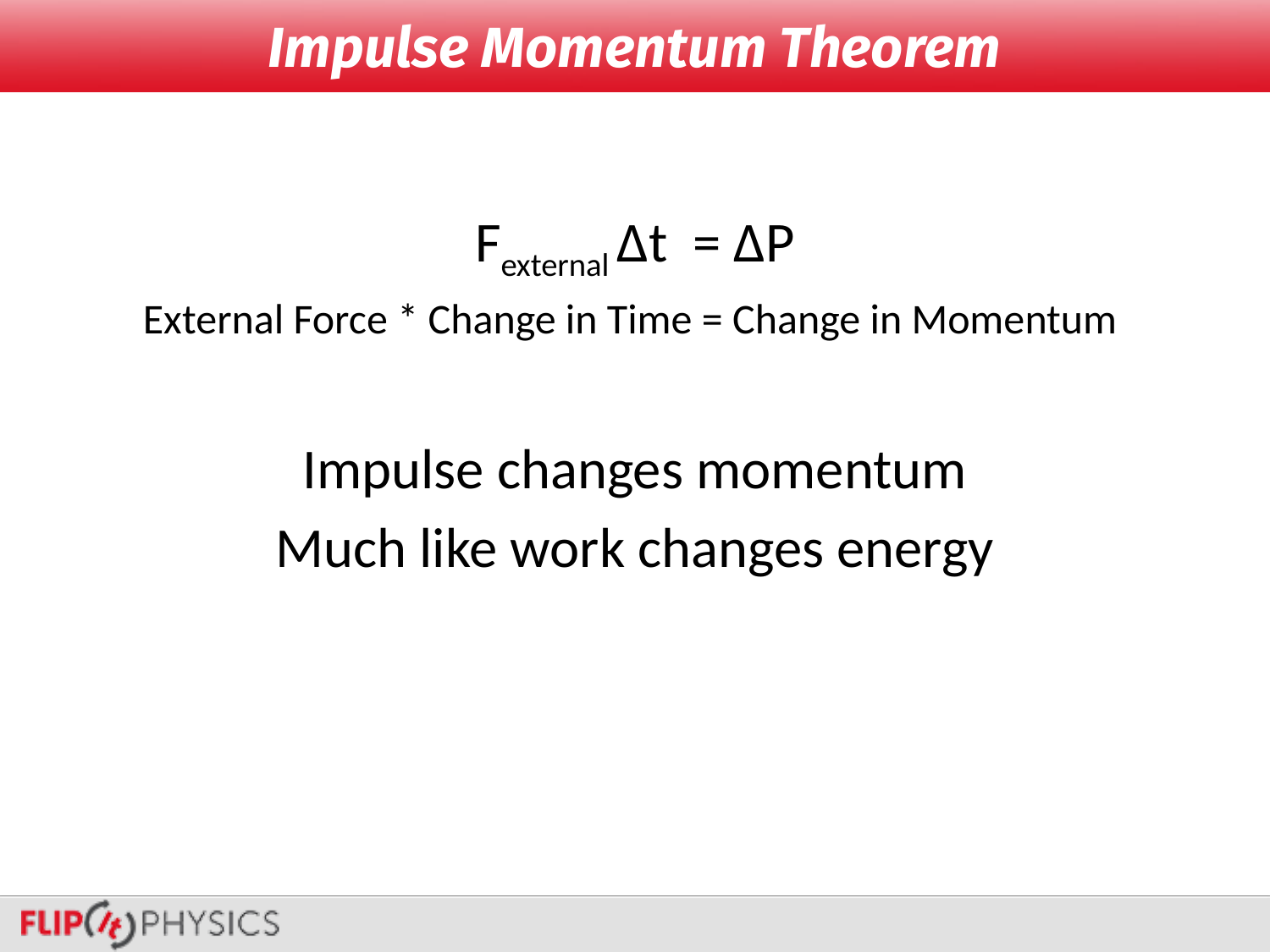

# Impulse Momentum Theorem

Fexternal Δt  = ΔP
External Force * Change in Time = Change in Momentum

Impulse changes momentum
Much like work changes energy